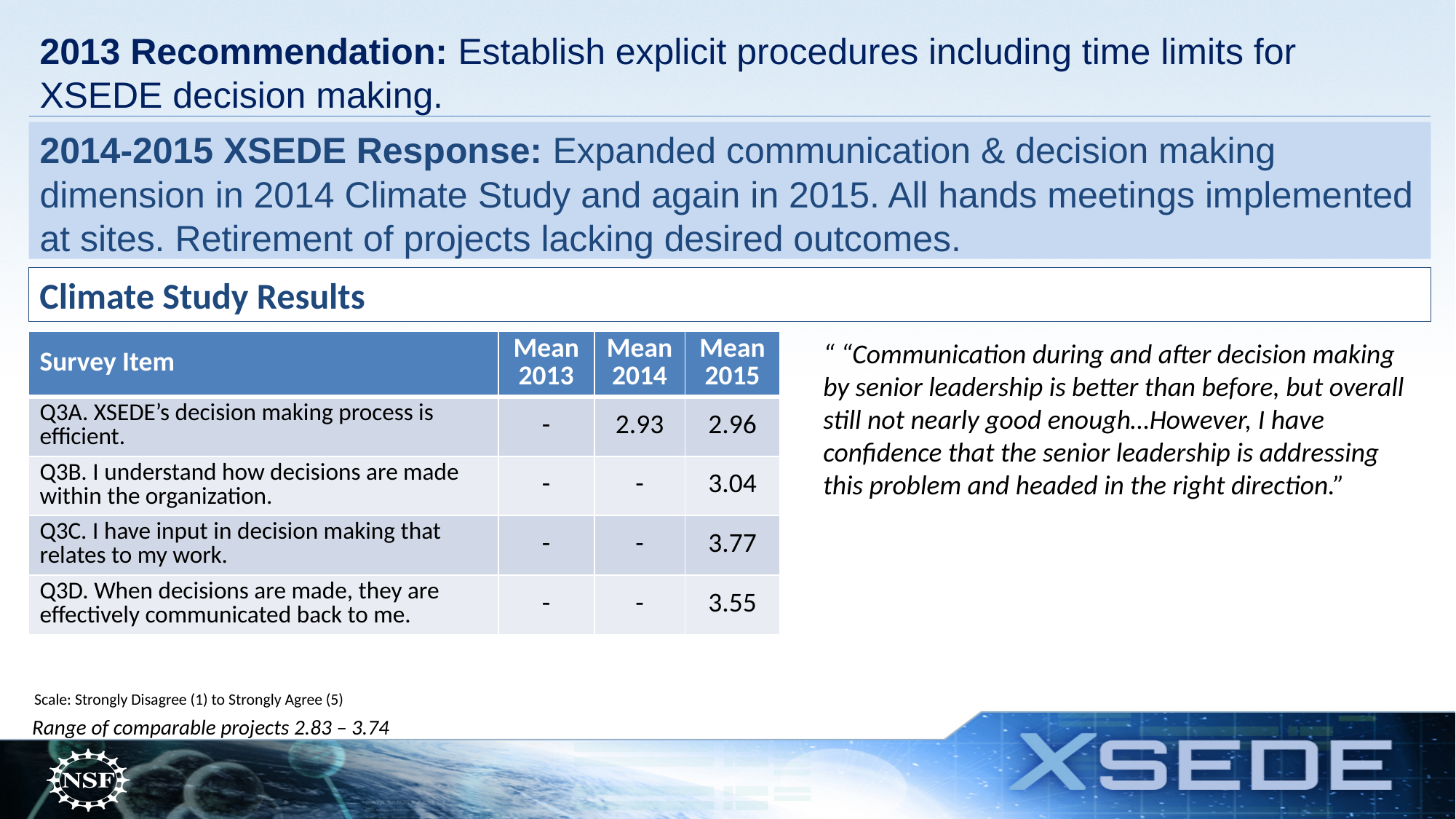

# 2013 Recommendation: Establish explicit procedures including time limits for XSEDE decision making.
2014-2015 XSEDE Response: Expanded communication & decision making dimension in 2014 Climate Study and again in 2015. All hands meetings implemented at sites. Retirement of projects lacking desired outcomes.
Climate Study Results
| Survey Item | Mean 2013 | Mean 2014 | Mean 2015 |
| --- | --- | --- | --- |
| Q3A. XSEDE’s decision making process is efficient. | - | 2.93 | 2.96 |
| Q3B. I understand how decisions are made within the organization. | - | - | 3.04 |
| Q3C. I have input in decision making that relates to my work. | - | - | 3.77 |
| Q3D. When decisions are made, they are effectively communicated back to me. | - | - | 3.55 |
“ “Communication during and after decision making by senior leadership is better than before, but overall still not nearly good enough…However, I have confidence that the senior leadership is addressing this problem and headed in the right direction.”
Scale: Strongly Disagree (1) to Strongly Agree (5)
Range of comparable projects 2.83 – 3.74